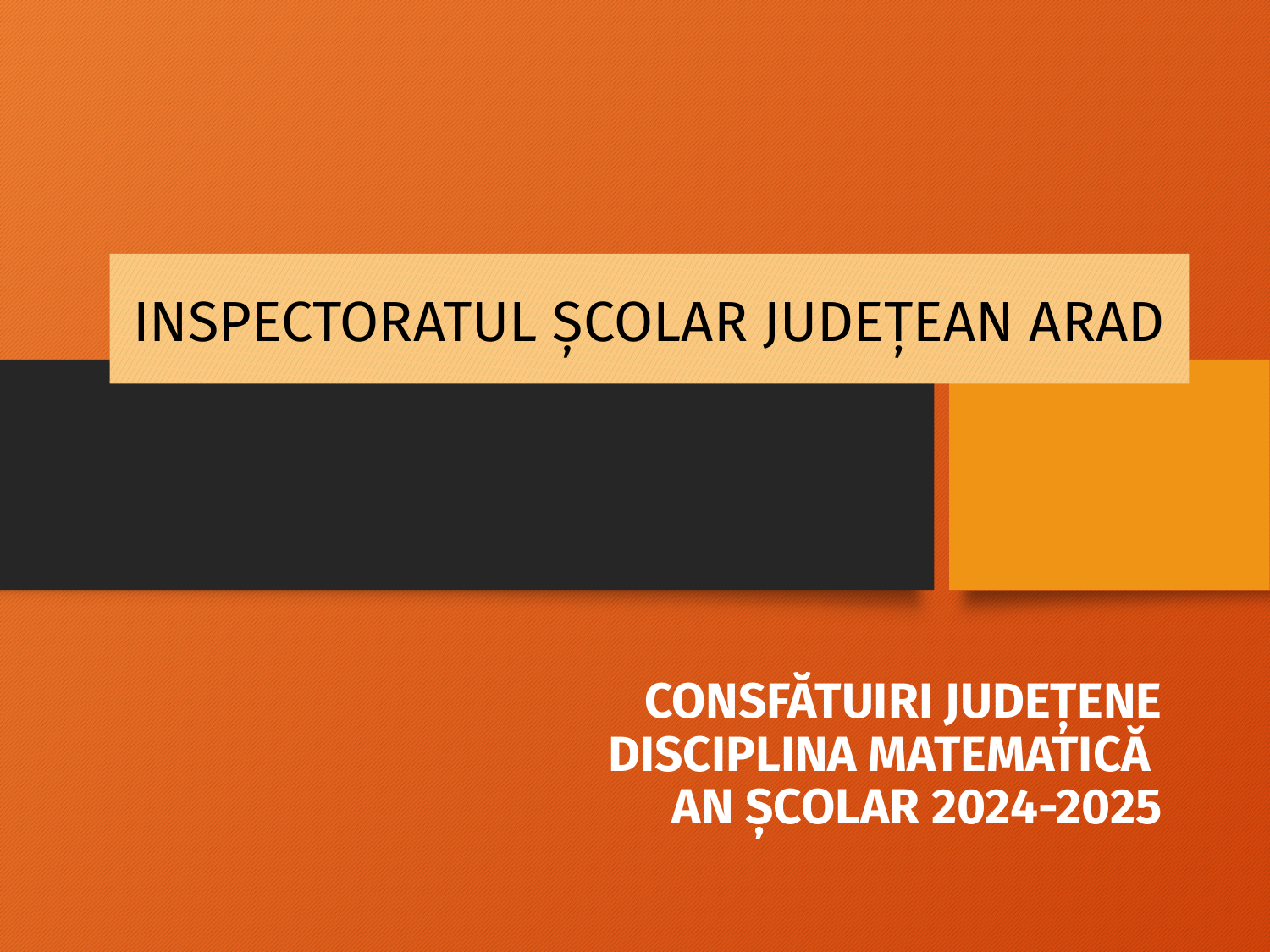

INSPECTORATUL ȘCOLAR JUDEȚEAN ARAD
# CONSFĂTUIRI JUDEȚENE DISCIPLINA MATEMATICĂ AN ȘCOLAR 2024-2025